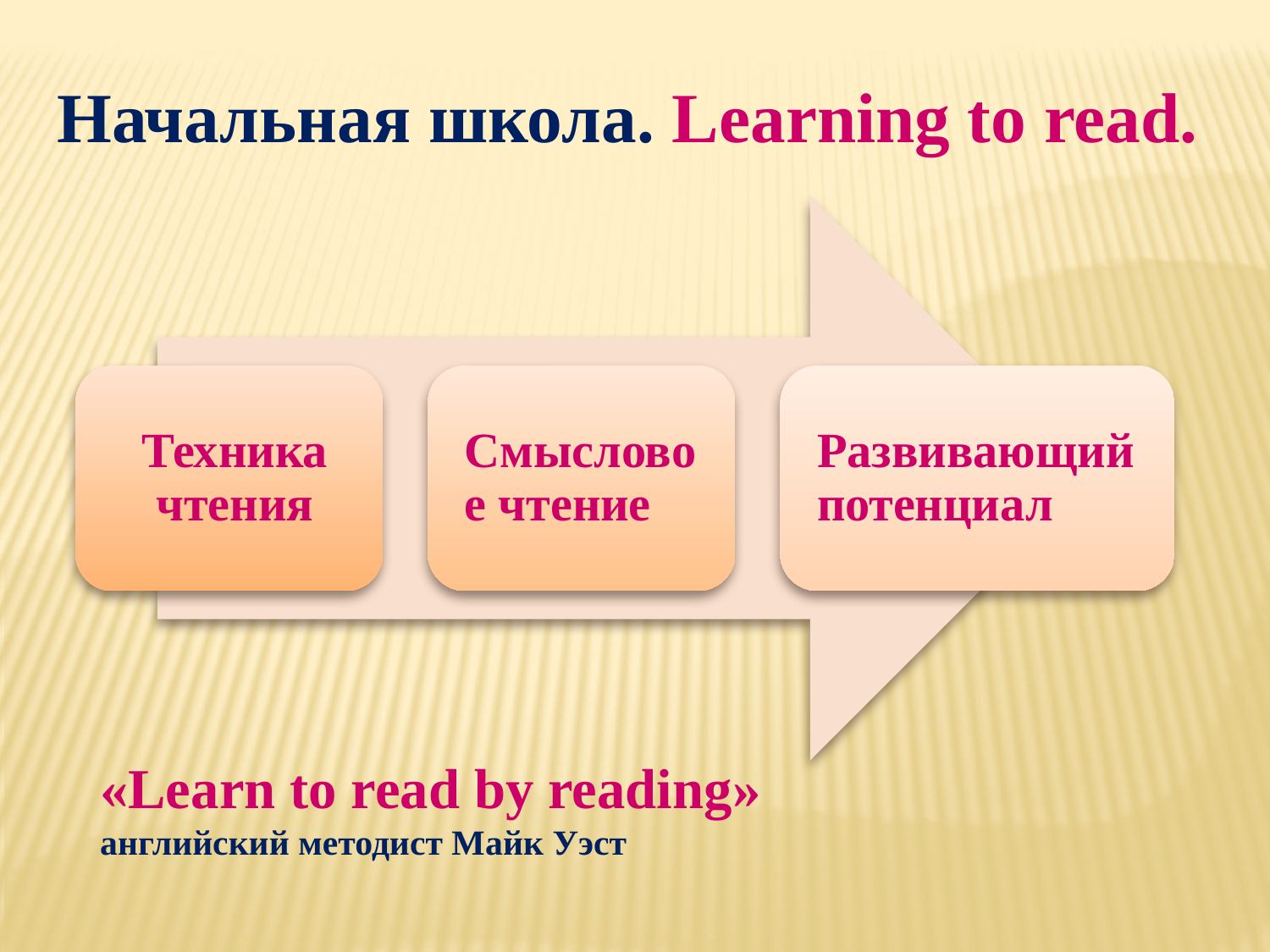

Начальная школа. Learning to read.
Техника чтения
Смысловое чтение
Развивающий потенциал
«Learn to read by reading»
английский методист Майк Уэст